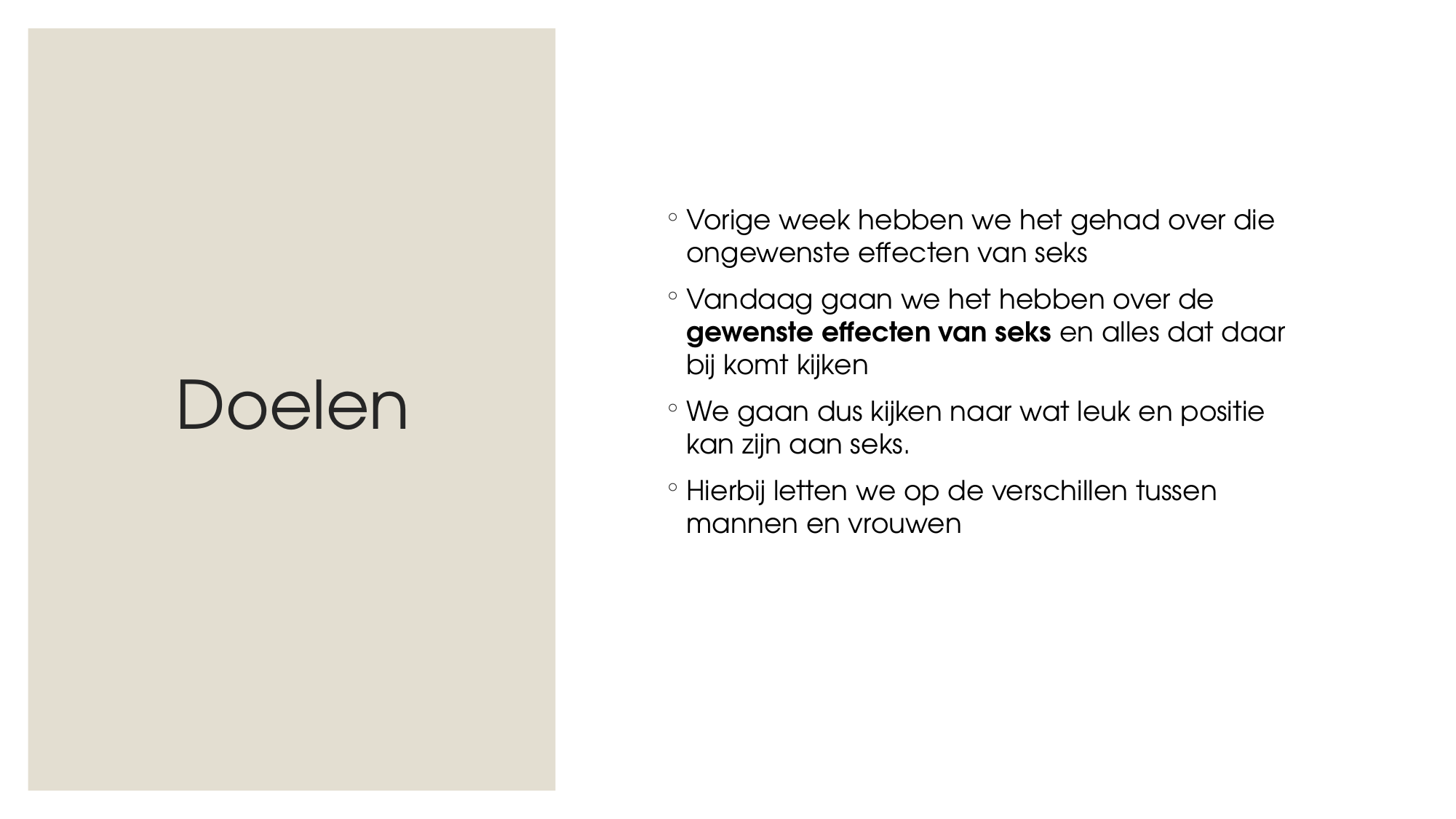

# Doelen
Vorige week hebben we het gehad over die ongewenste effecten van seks
Vandaag gaan we het hebben over de gewenste effecten van seks en alles dat daar bij komt kijken
We gaan dus kijken naar wat leuk en positie kan zijn aan seks.
Hierbij letten we op de verschillen tussen mannen en vrouwen